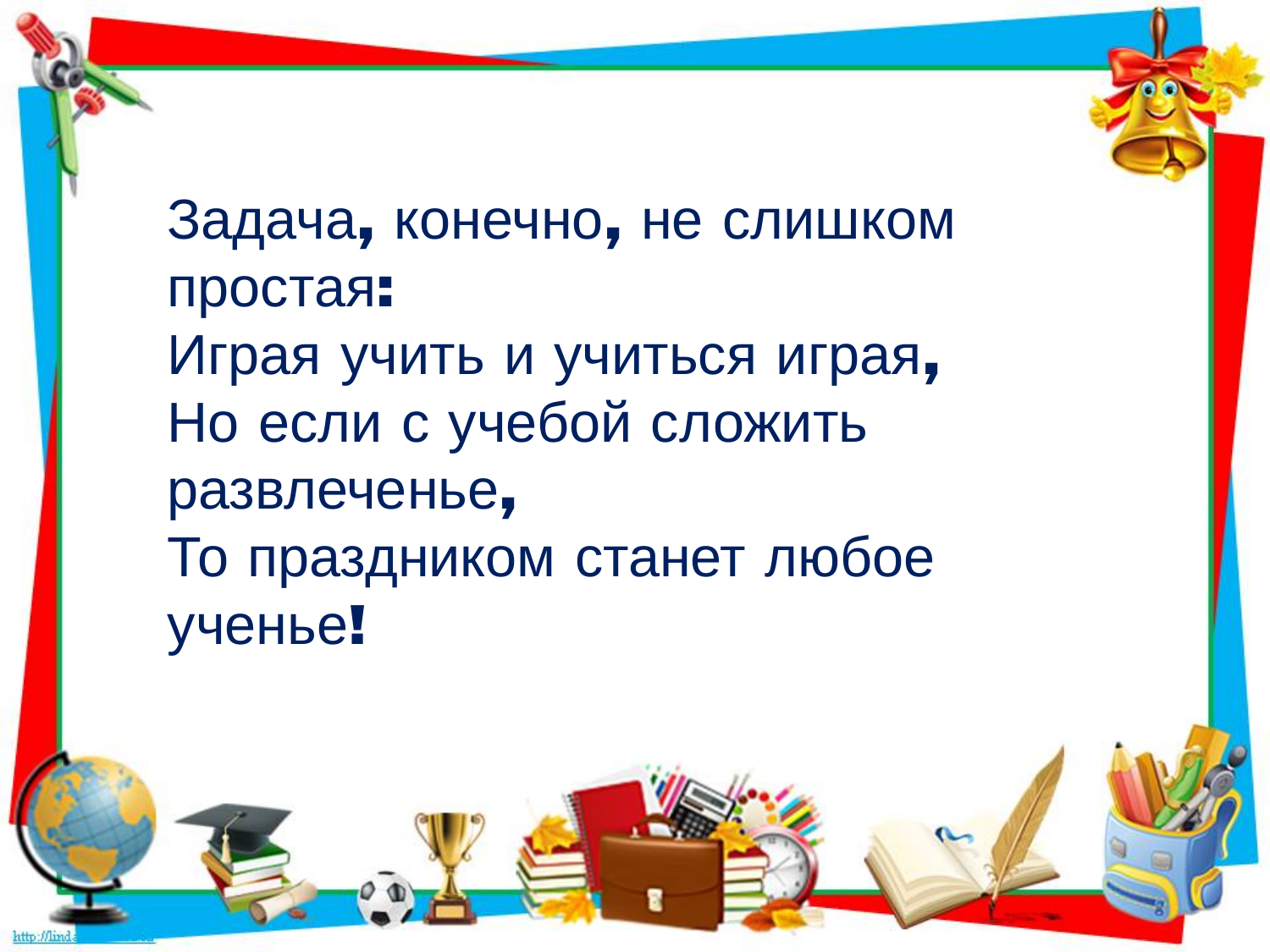

Задача, конечно, не слишком простая:
Играя учить и учиться играя,
Но если с учебой сложить развлеченье,
То праздником станет любое ученье!